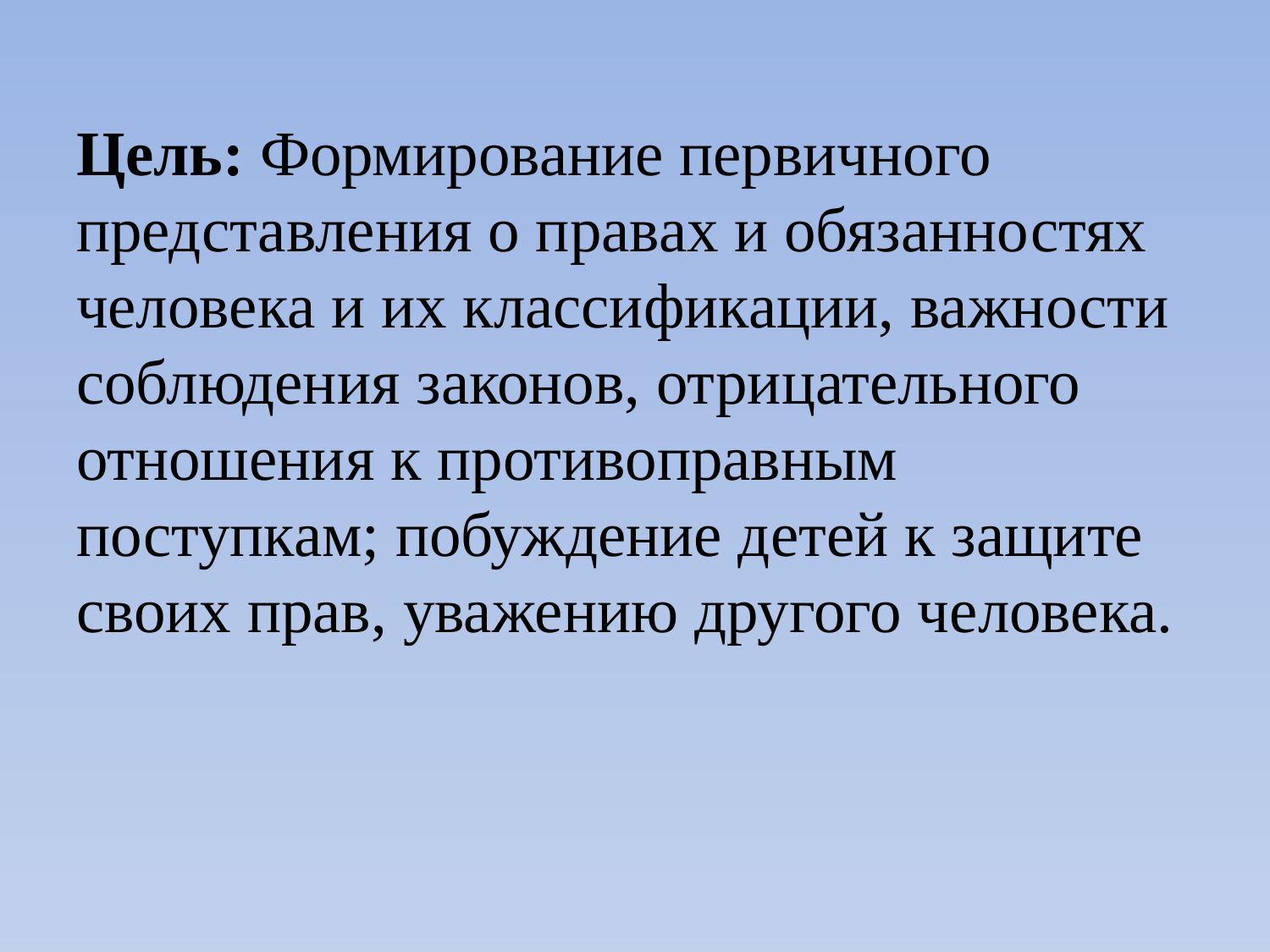

Цель: Формирование первичного представления о правах и обязанностях человека и их классификации, важности соблюдения законов, отрицательного отношения к противоправным поступкам; побуждение детей к защите своих прав, уважению другого человека.